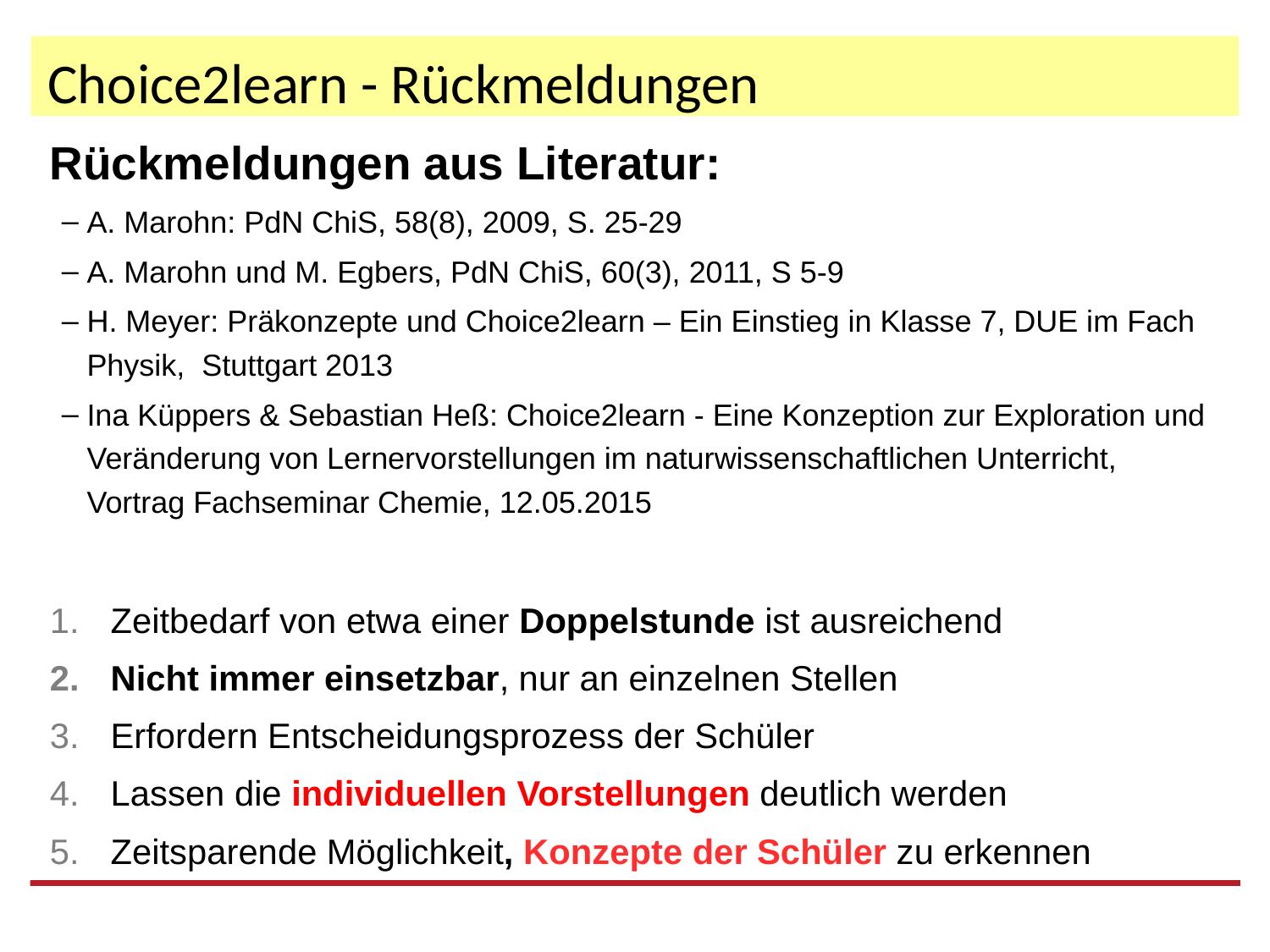

# Choice2learn - Rückmeldungen
Rückmeldungen aus Literatur:
A. Marohn: PdN ChiS, 58(8), 2009, S. 25-29
A. Marohn und M. Egbers, PdN ChiS, 60(3), 2011, S 5-9
H. Meyer: Präkonzepte und Choice2learn – Ein Einstieg in Klasse 7, DUE im Fach Physik,  Stuttgart 2013
Ina Küppers & Sebastian Heß: Choice2learn - Eine Konzeption zur Exploration und Veränderung von Lernervorstellungen im naturwissenschaftlichen Unterricht, Vortrag Fachseminar Chemie, 12.05.2015

Zeitbedarf von etwa einer Doppelstunde ist ausreichend
Nicht immer einsetzbar, nur an einzelnen Stellen
Erfordern Entscheidungsprozess der Schüler
Lassen die individuellen Vorstellungen deutlich werden
Zeitsparende Möglichkeit, Konzepte der Schüler zu erkennen